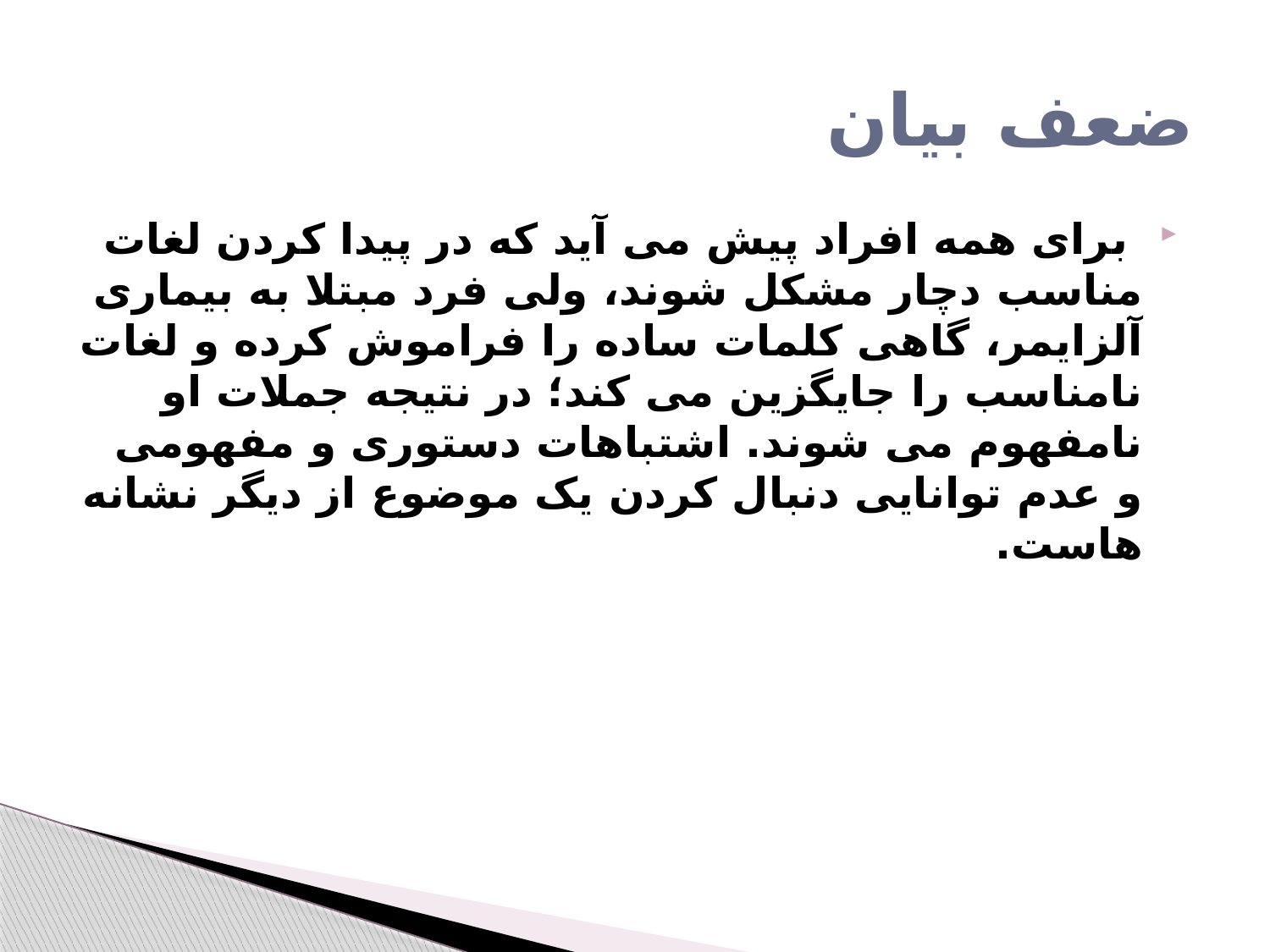

# ضعف بیان
 برای همه افراد پیش می آید که در پیدا کردن لغات مناسب دچار مشکل شوند، ولی فرد مبتلا به بیماری آلزایمر، گاهی کلمات ساده را فراموش کرده و لغات نامناسب را جایگزین می کند؛ در نتیجه جملات او نامفهوم می شوند. اشتباهات دستوری و مفهومی و عدم توانایی دنبال کردن یک موضوع از دیگر نشانه هاست.